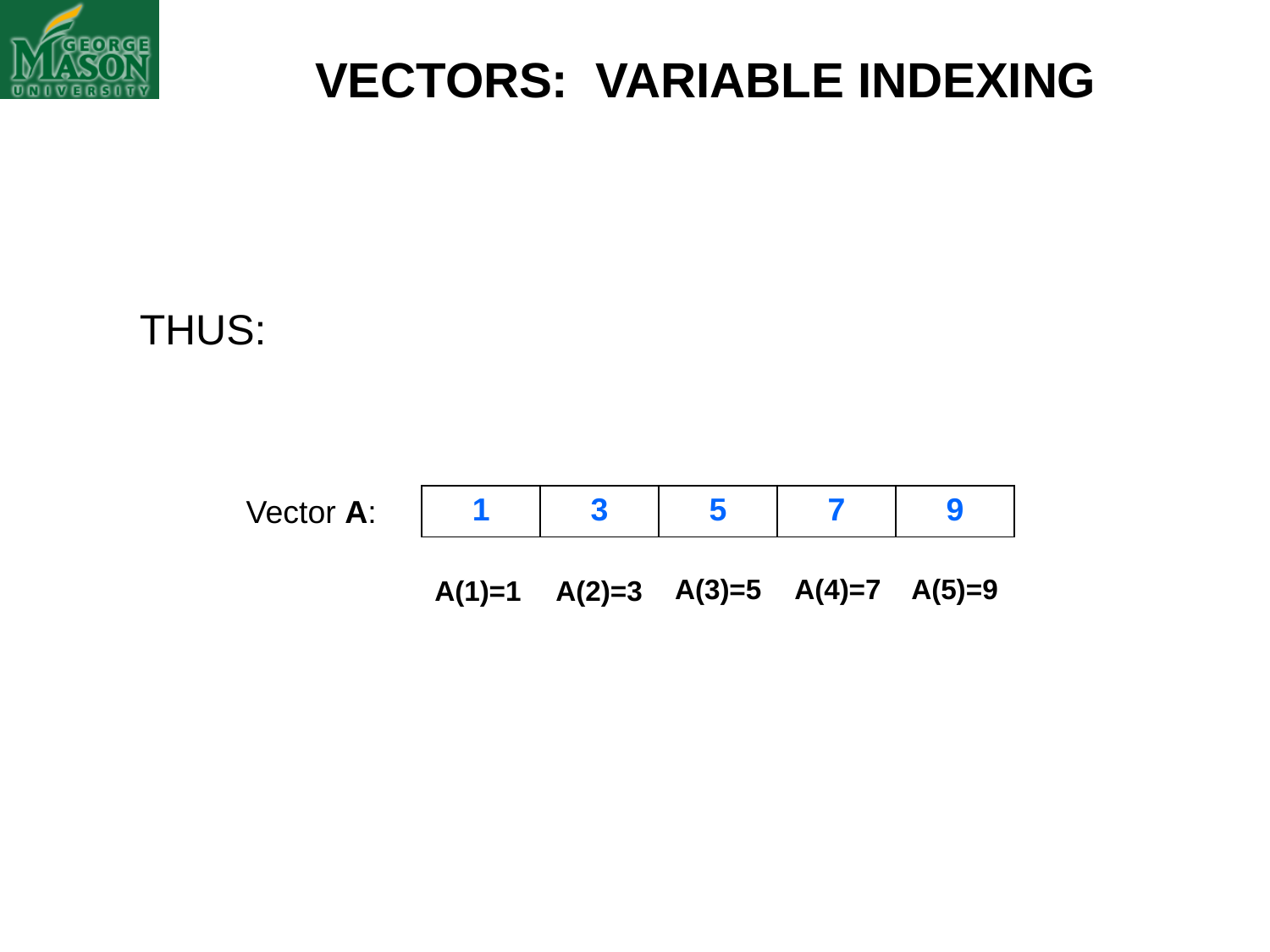

VECTORS:  VARIABLE INDEXING
THUS:
Vector A:
| 1 | 3 | 5 | 7 | 9 |
| --- | --- | --- | --- | --- |
A(3)=5
A(4)=7
A(5)=9
A(1)=1
A(2)=3